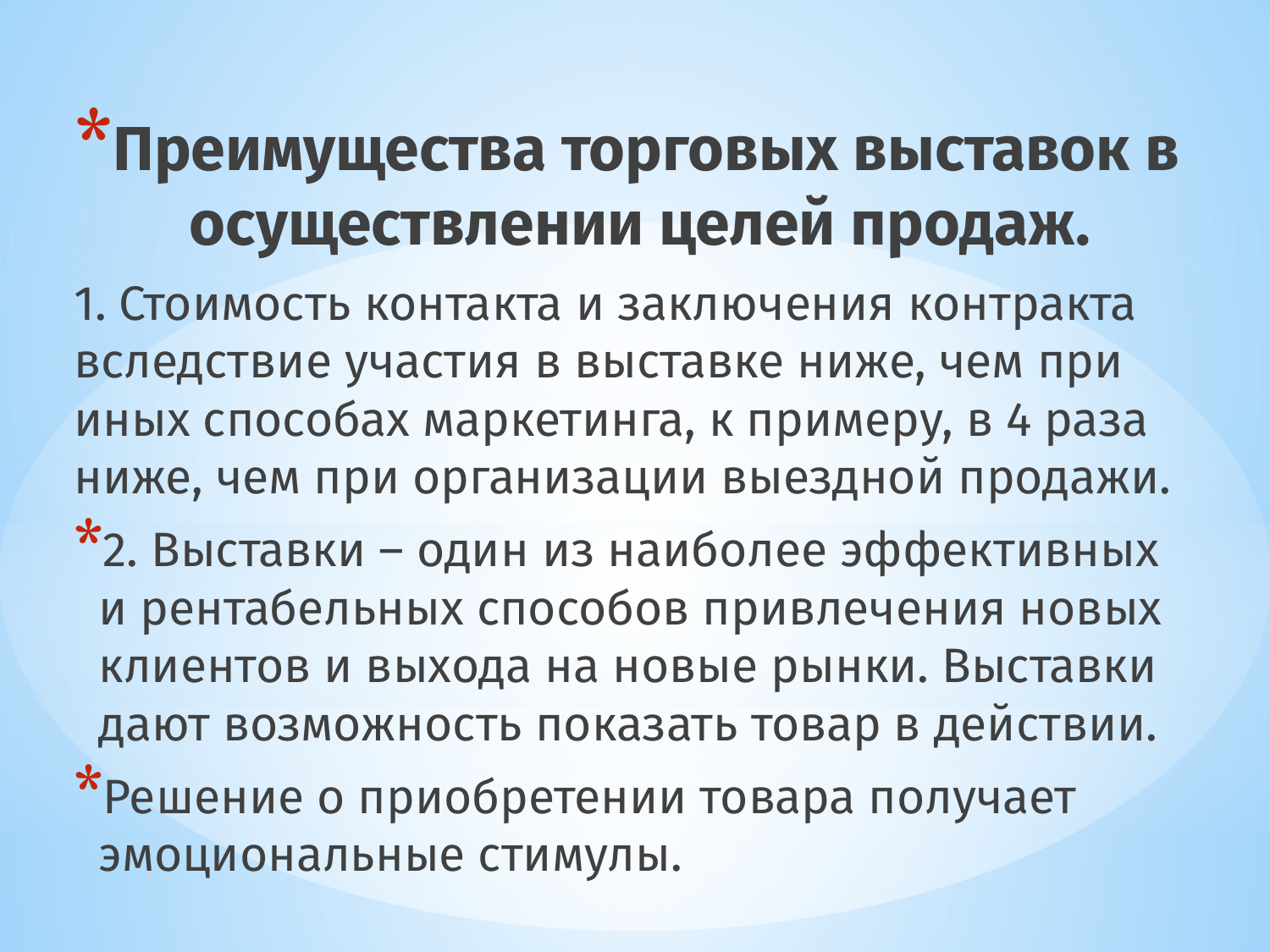

Преимущества торговых выставок в осуществлении целей продаж.
1. Стоимость контакта и заключения контракта вследствие участия в выставке ниже, чем при иных способах маркетинга, к примеру, в 4 раза ниже, чем при организации выездной продажи.
2. Выставки – один из наиболее эффективных и рентабельных способов привлечения новых клиентов и выхода на новые рынки. Выставки дают возможность показать товар в действии.
Решение о приобретении товара получает эмоциональные стимулы.
#